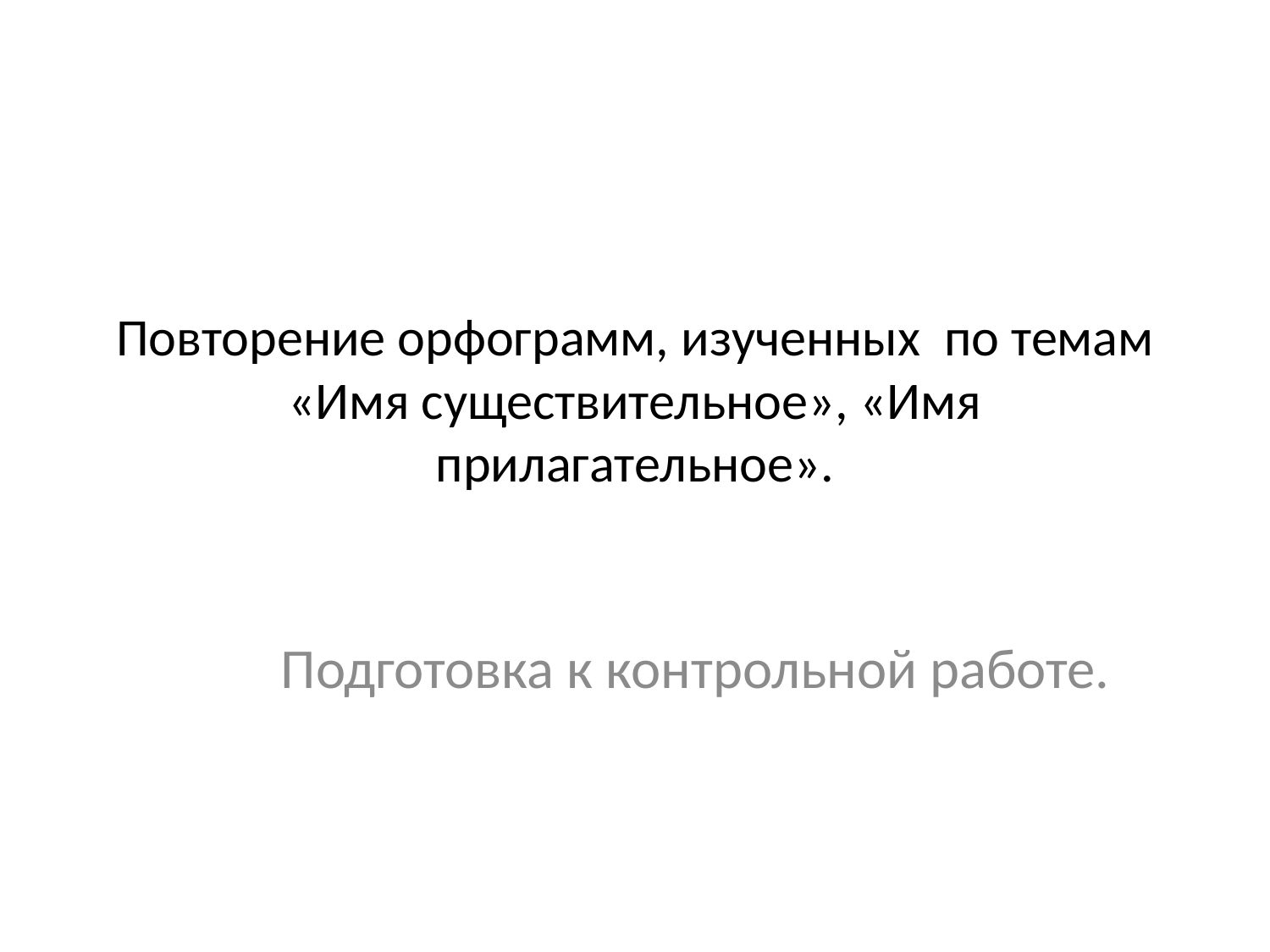

# Повторение орфограмм, изученных  по темам «Имя существительное», «Имя прилагательное».
 Подготовка к контрольной работе.